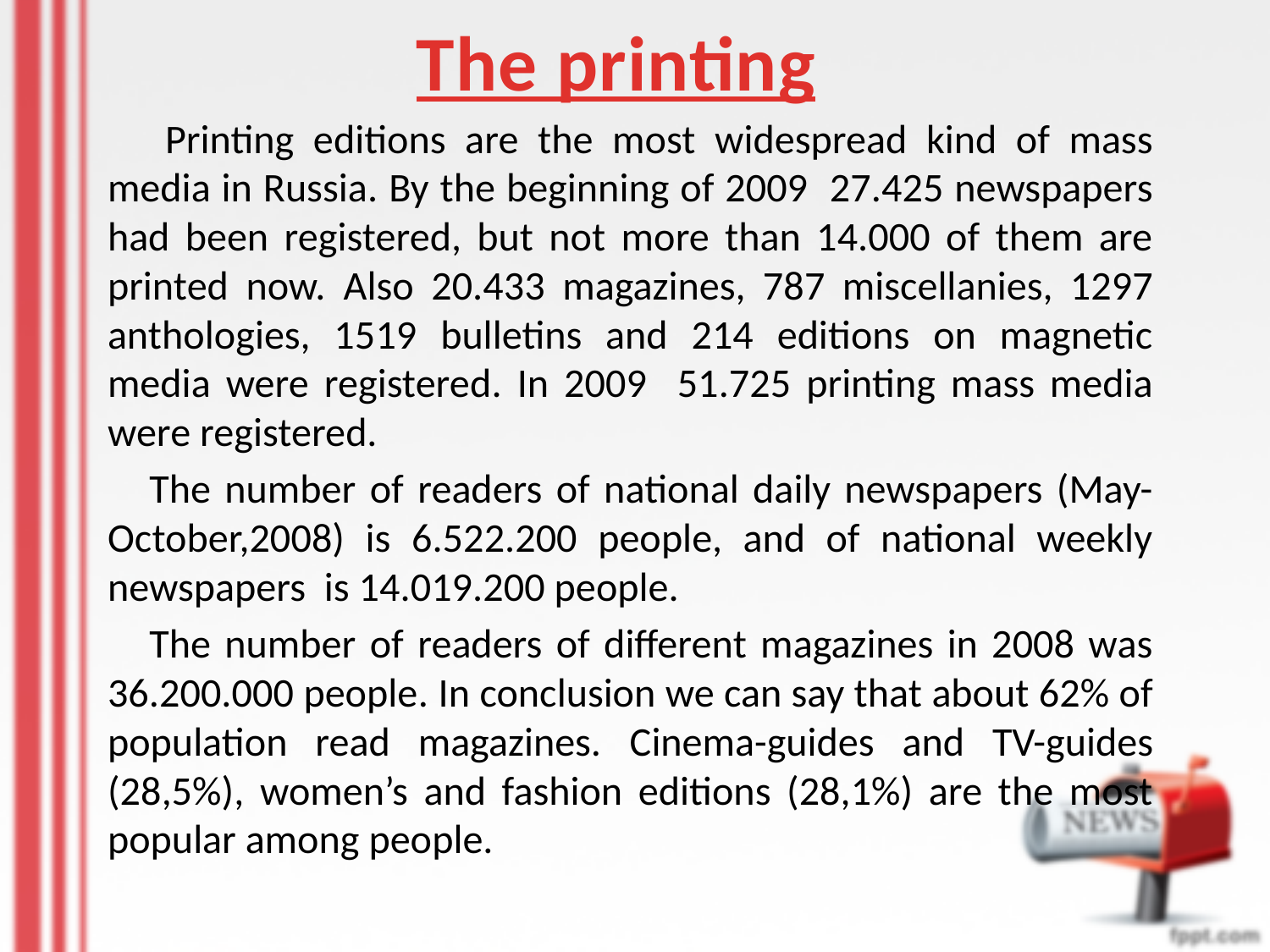

# The printing
   Printing editions are the most widespread kind of mass media in Russia. By the beginning of 2009  27.425 newspapers had been registered, but not more than 14.000 of them are printed now. Also 20.433 magazines, 787 miscellanies, 1297 anthologies, 1519 bulletins and 214 editions on magnetic media were registered. In 2009  51.725 printing mass media were registered.
   The number of readers of national daily newspapers (May-October,2008) is 6.522.200 people, and of national weekly newspapers  is 14.019.200 people.
   The number of readers of different magazines in 2008 was 36.200.000 people. In conclusion we can say that about 62% of population read magazines. Cinema-guides and TV-guides (28,5%), women’s and fashion editions (28,1%) are the most popular among people.